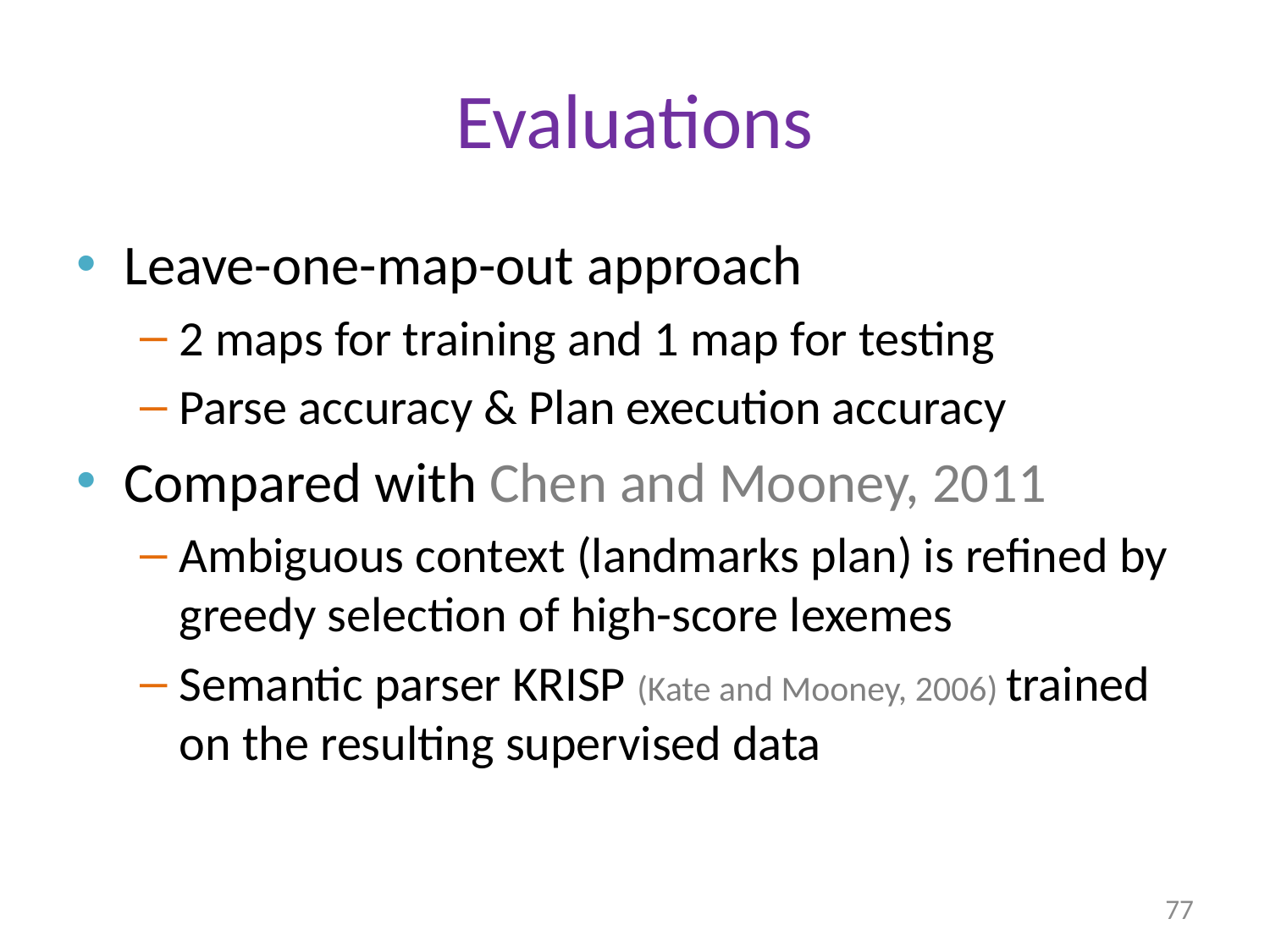

# Evaluations
Leave-one-map-out approach
2 maps for training and 1 map for testing
Parse accuracy & Plan execution accuracy
Compared with Chen and Mooney, 2011
Ambiguous context (landmarks plan) is refined by greedy selection of high-score lexemes
Semantic parser KRISP (Kate and Mooney, 2006) trained on the resulting supervised data

77